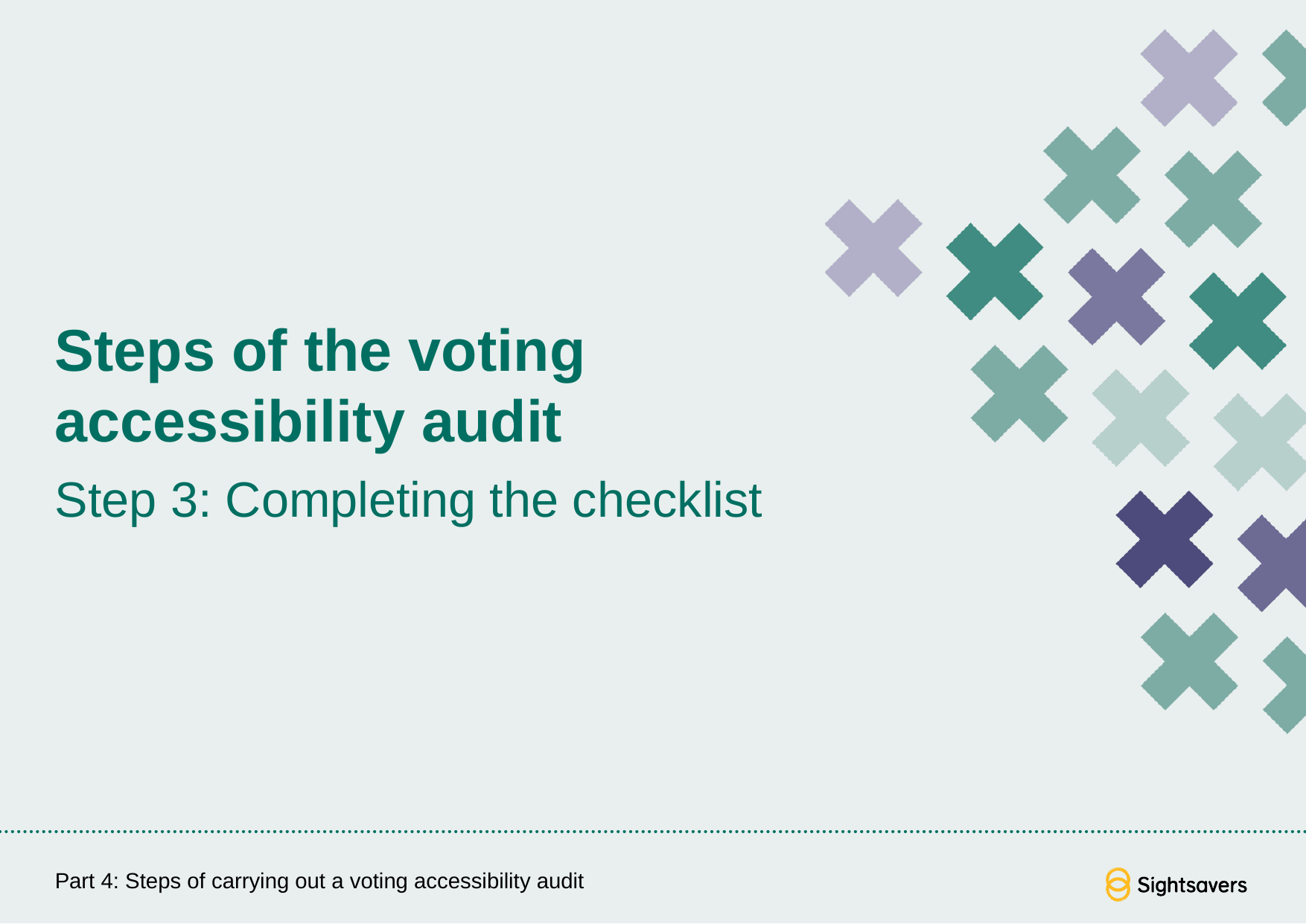

# Steps of the voting accessibility audit
Step 3: Completing the checklist
Part 4: Steps of carrying out a voting accessibility audit